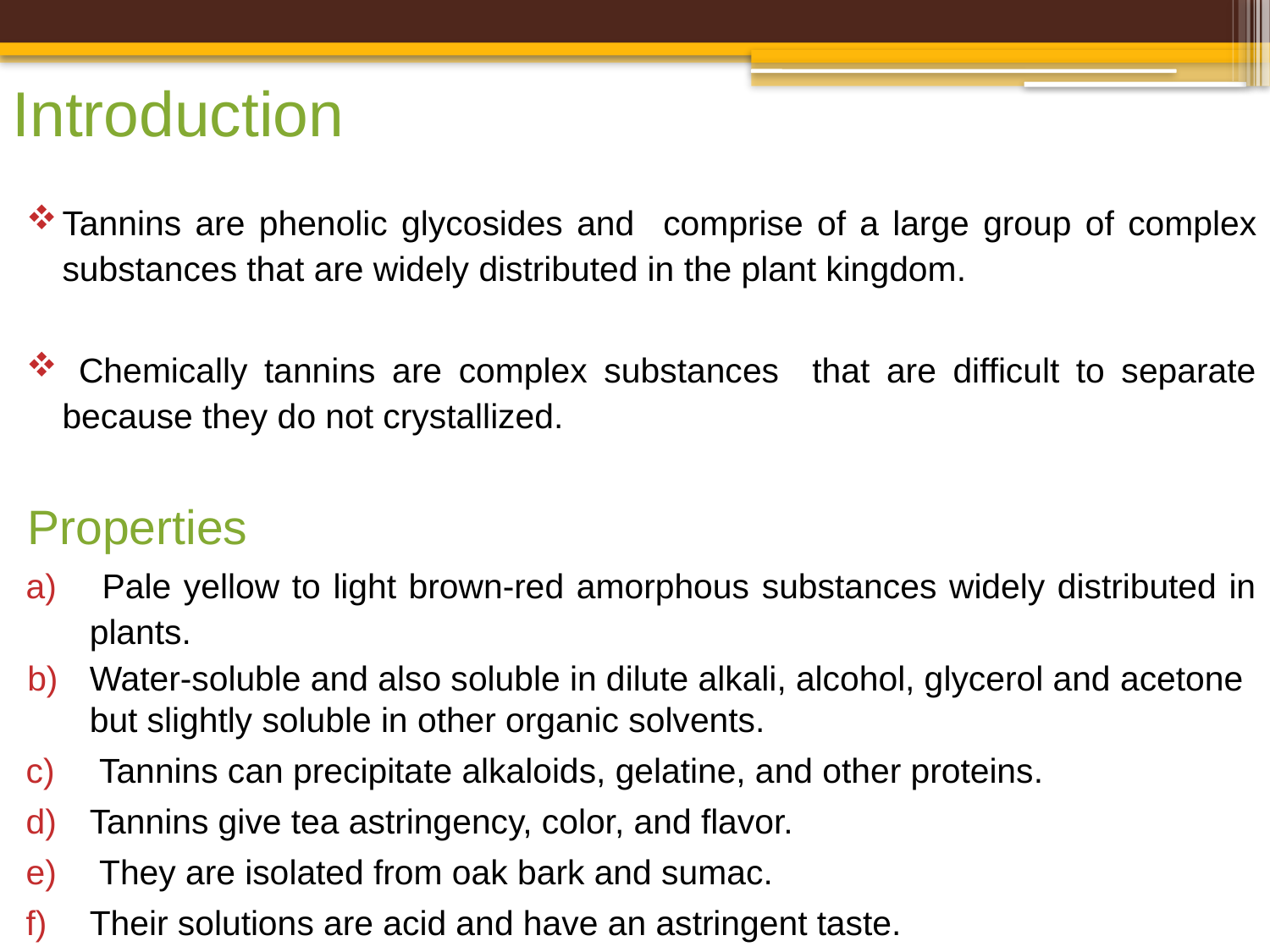

# Introduction
Tannins are phenolic glycosides and  comprise of a large group of complex substances that are widely distributed in the plant kingdom.

 Chemically tannins are complex substances  that are difficult to separate because they do not crystallized.

Properties
 Pale yellow to light brown-red amorphous substances widely distributed in plants.
Water-soluble and also soluble in dilute alkali, alcohol, glycerol and acetone but slightly soluble in other organic solvents.
 Tannins can precipitate alkaloids, gelatine, and other proteins.
Tannins give tea astringency, color, and flavor.
 They are isolated from oak bark and sumac.
Their solutions are acid and have an astringent taste.